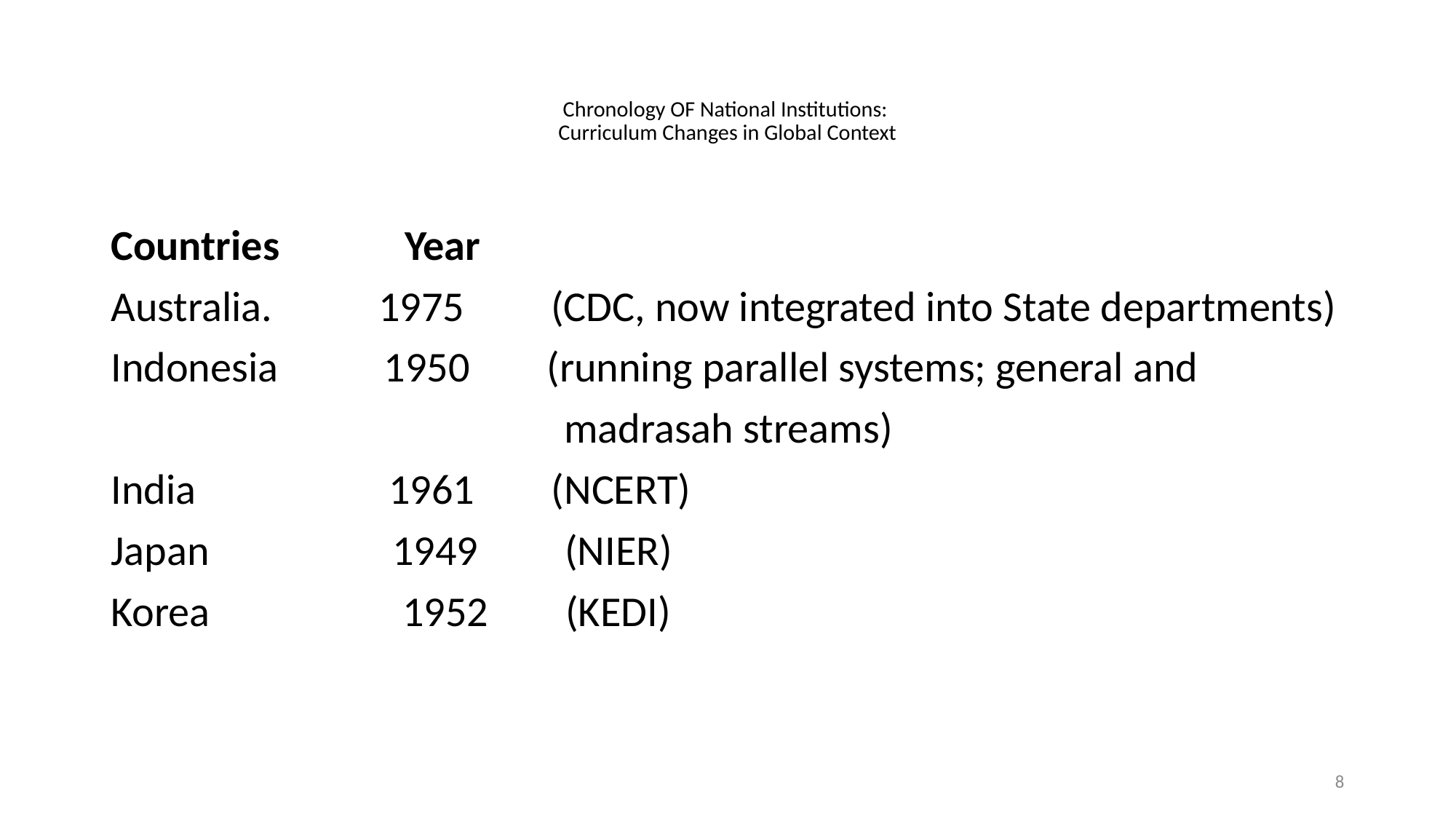

# Chronology OF National Institutions: Curriculum Changes in Global Context
Countries             Year
Australia.           1975         (CDC, now integrated into State departments)
Indonesia           1950        (running parallel systems; general and
                                               madrasah streams)
India                    1961        (NCERT)
Japan                   1949         (NIER)
Korea                    1952        (KEDI)
8